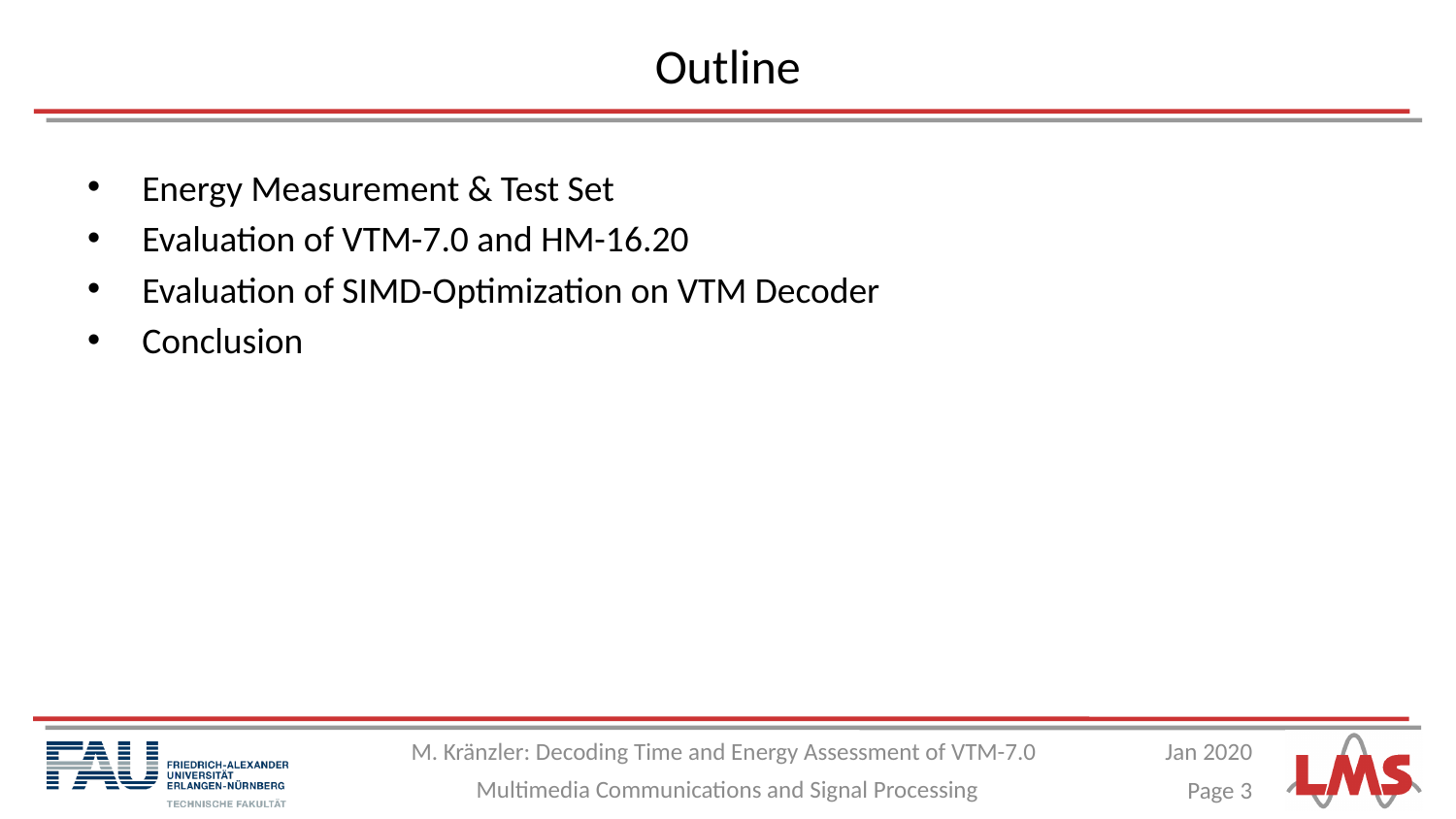

# Outline
Energy Measurement & Test Set
Evaluation of VTM-7.0 and HM-16.20
Evaluation of SIMD-Optimization on VTM Decoder
Conclusion